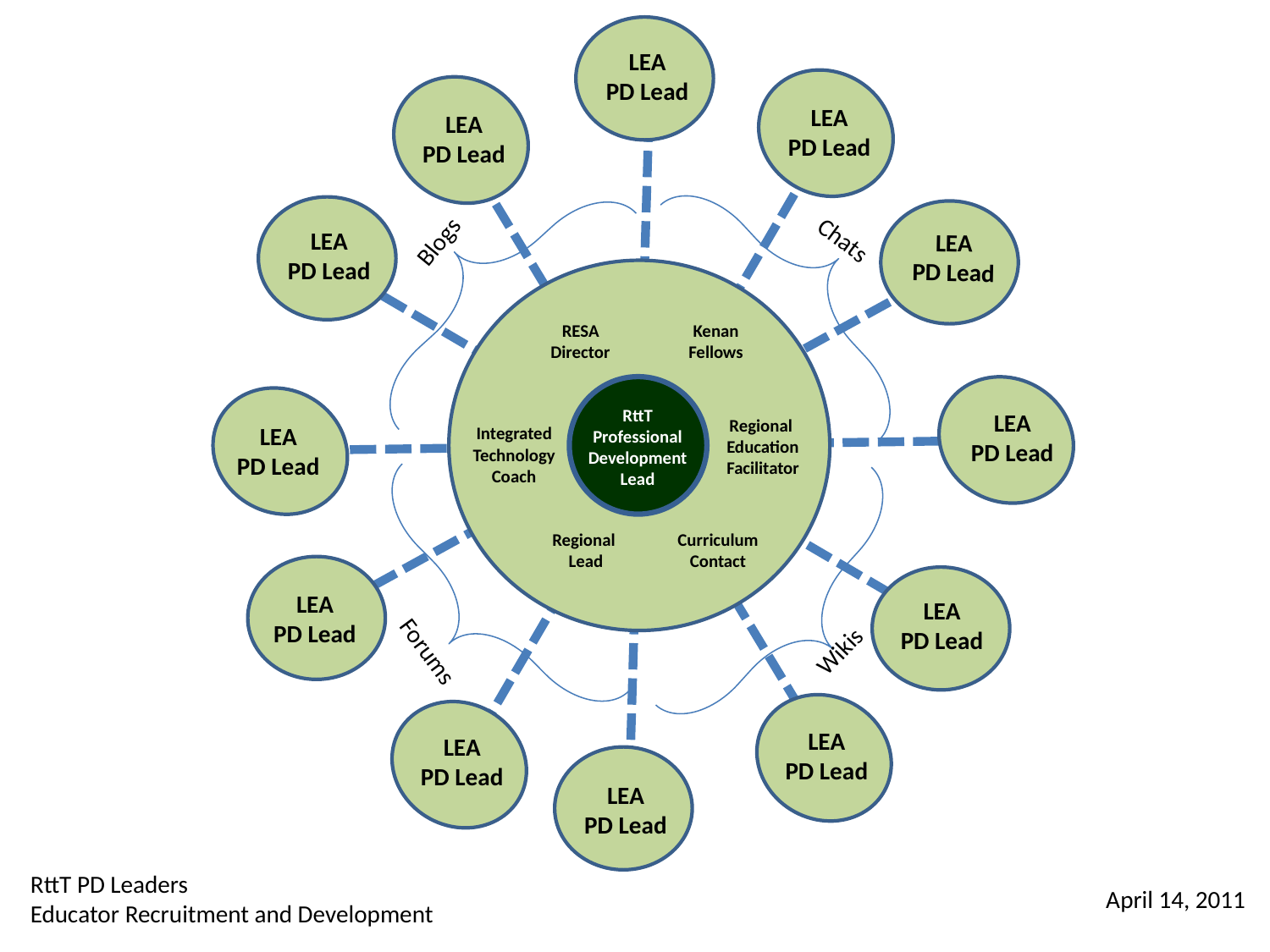

LEA
PD Lead

LEA
PD Lead
LEA
PD Lead

LEA
PD Lead
LEA
PD Lead

LEA
PD Lead

LEA
PD Lead

LEA
PD Lead
LEA
PD Lead

LEA
PD Lead
LEA
PD Lead

LEA
PD Lead

Chats
Blogs

RESA
Director
Kenan
Fellows

RttT
Professional
Development
Lead
Regional
Education
Facilitator
Integrated
Technology
Coach

Regional
Lead
Curriculum
Contact
Wikis
Forums
RttT PD Leaders
Educator Recruitment and Development
April 14, 2011